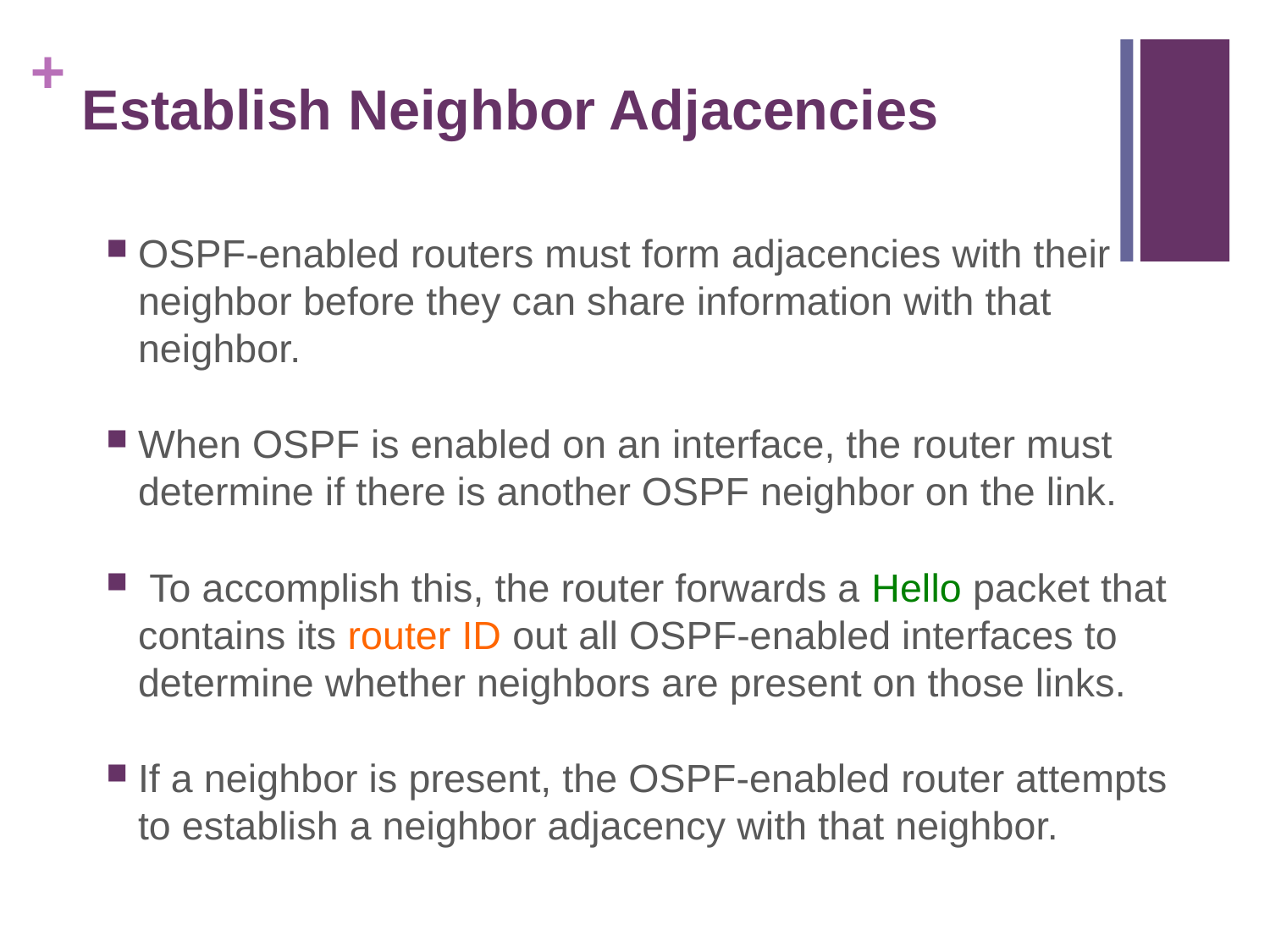

# Establish Neighbor Adjacencies
OSPF-enabled routers must form adjacencies with their neighbor before they can share information with that neighbor.
When OSPF is enabled on an interface, the router must determine if there is another OSPF neighbor on the link.
 To accomplish this, the router forwards a Hello packet that contains its router ID out all OSPF-enabled interfaces to determine whether neighbors are present on those links.
If a neighbor is present, the OSPF-enabled router attempts to establish a neighbor adjacency with that neighbor.